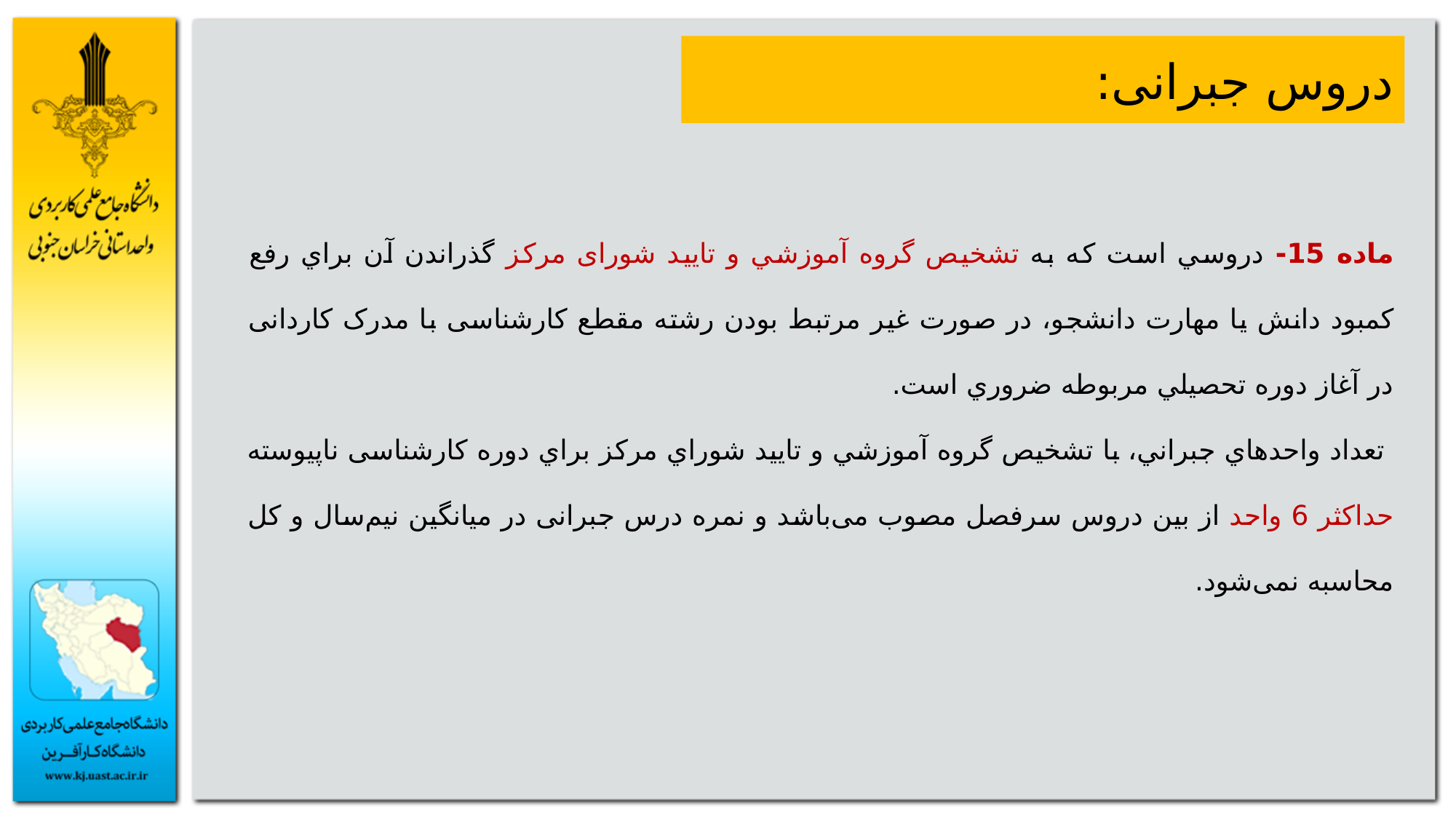

دروس جبرانی:
ماده 15- دروسي است كه به تشخیص گروه آموزشي و تاييد شورای مركز گذراندن آن براي رفع كمبود دانش يا مهارت دانشجو، در صورت غیر مرتبط بودن رشته مقطع کارشناسی با مدرک کاردانی در آغاز دوره تحصيلي مربوطه ضروري است.
 تعداد واحدهاي جبراني، با تشخيص گروه آموزشي و تاييد شوراي مركز براي دوره کارشناسی ناپیوسته حداکثر 6 واحد از بین دروس سرفصل مصوب می‌باشد و نمره درس جبرانی در میانگین نیم‌سال و کل محاسبه نمی‌شود.